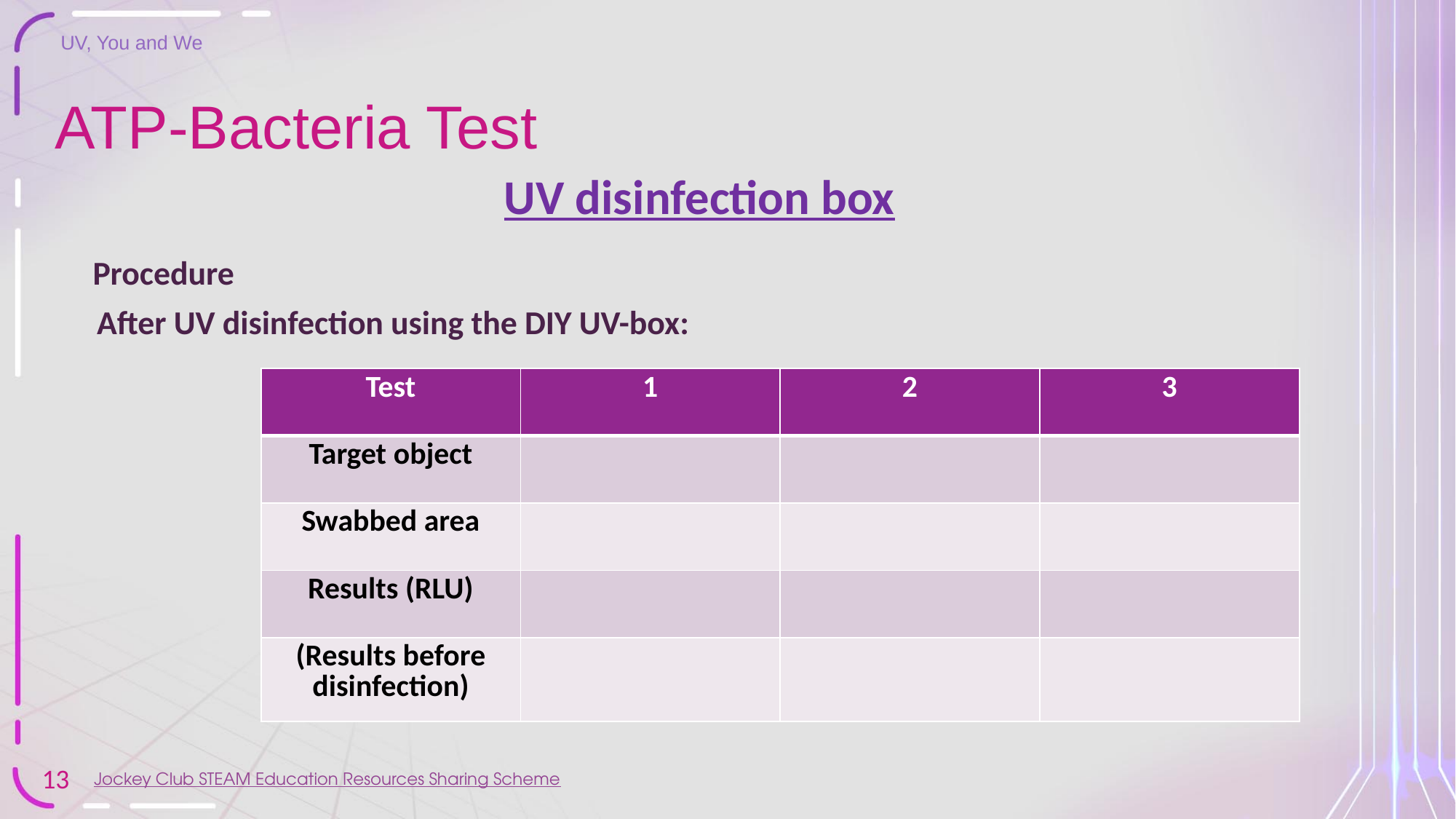

# ATP-Bacteria Test
UV disinfection box
Procedure
After UV disinfection using the DIY UV-box:
| Test | 1 | 2 | 3 |
| --- | --- | --- | --- |
| Target object |  |  |  |
| Swabbed area |  |  |  |
| Results (RLU) |  |  |  |
| (Results before disinfection) |  |  |  |